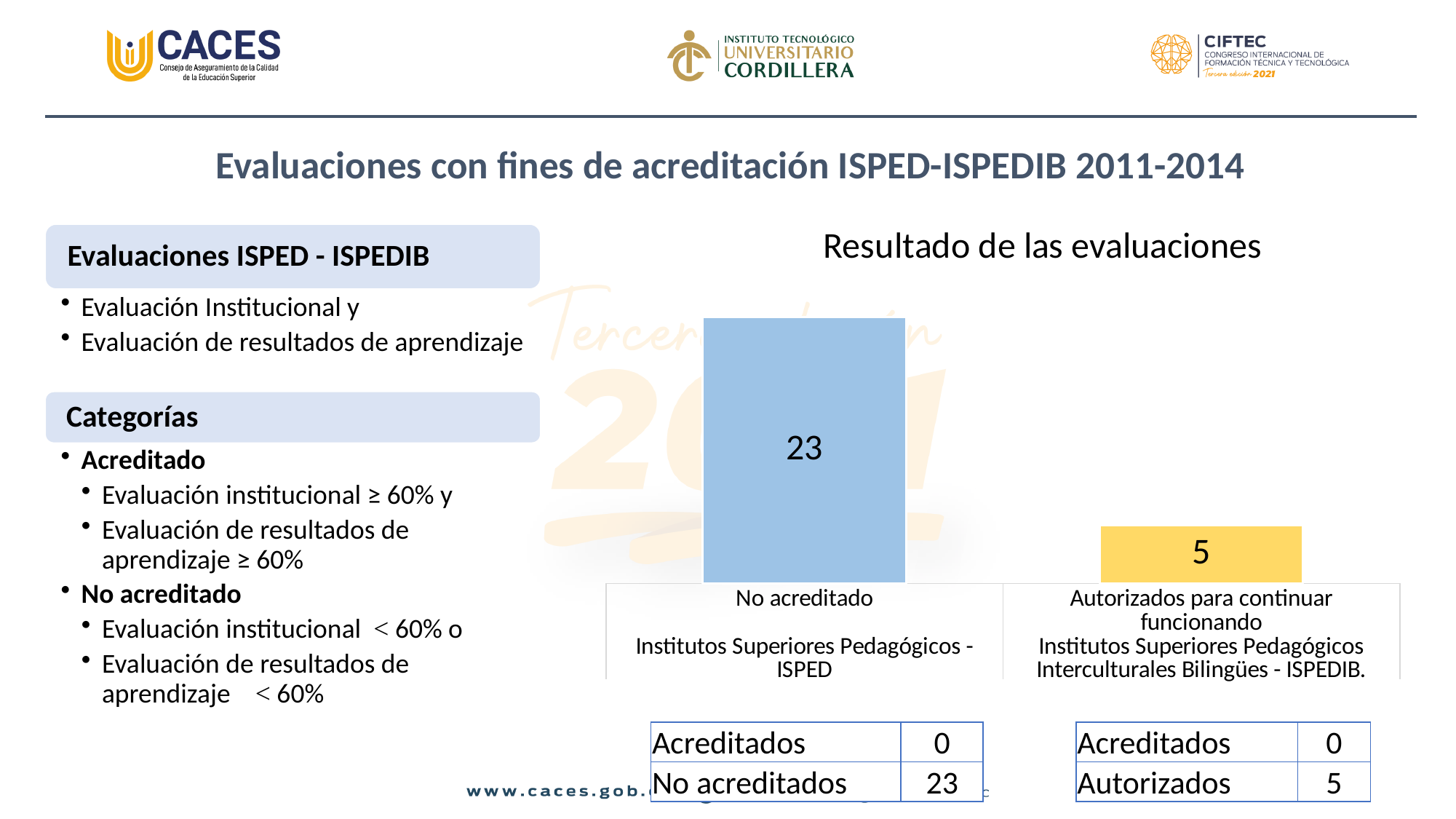

Evaluaciones con fines de acreditación ISPED-ISPEDIB 2011-2014

### Chart: Resultado de las evaluaciones

| Category |  |
|---|---|
| No acreditado | 23.0 |
| Autorizados para continuar funcionando | 5.0 |
 Evaluaciones ISPED - ISPEDIB
Evaluación Institucional y
Evaluación de resultados de aprendizaje
 Categorías
Acreditado
Evaluación institucional ≥ 60% y
Evaluación de resultados de aprendizaje ≥ 60%
No acreditado
Evaluación institucional  < 60% o
Evaluación de resultados de aprendizaje    < 60%

| Acreditados | 0 |
| --- | --- |
| No acreditados | 23 |
| Acreditados | 0 |
| --- | --- |
| Autorizados | 5 |